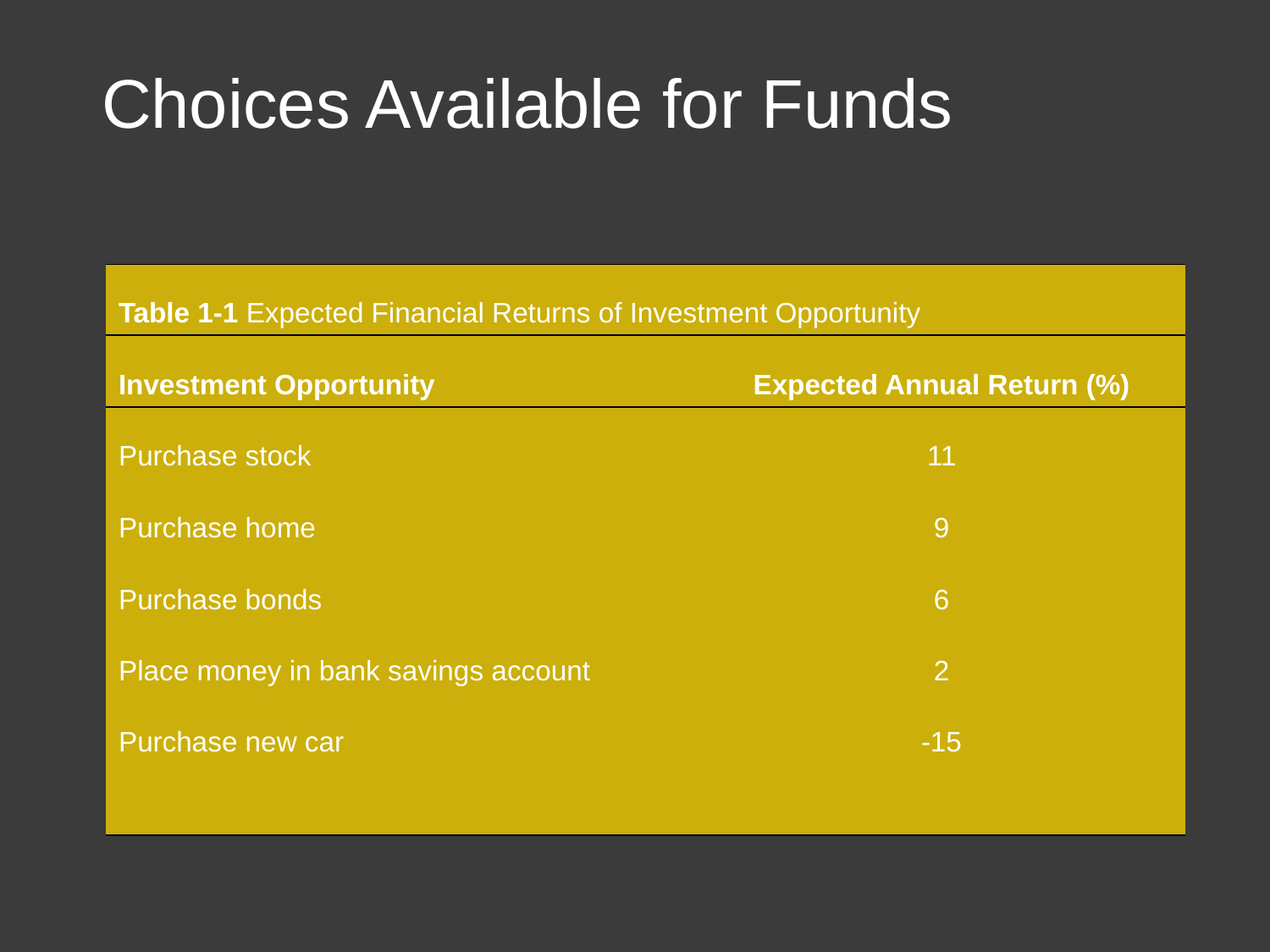

# Choices Available for Funds
| Table 1-1 Expected Financial Returns of Investment Opportunity |  |
| --- | --- |
| Investment Opportunity | Expected Annual Return (%) |
| Purchase stock | 11 |
| Purchase home | 9 |
| Purchase bonds | 6 |
| Place money in bank savings account | 2 |
| Purchase new car | -15 |
|  |  |